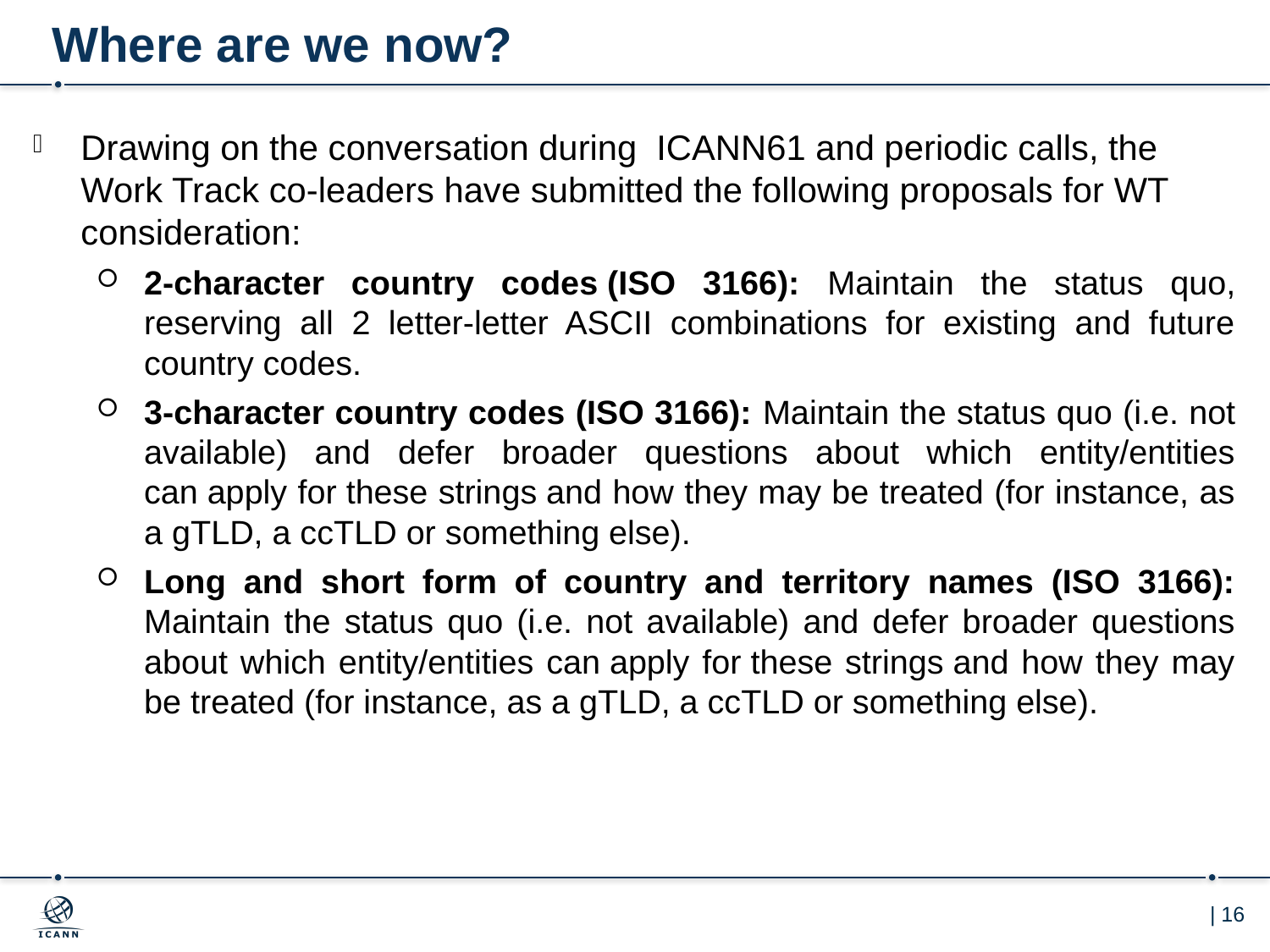

# Where are we now?
Drawing on the conversation during  ICANN61 and periodic calls, the Work Track co-leaders have submitted the following proposals for WT consideration:
2-character country codes (ISO 3166): Maintain the status quo, reserving all 2 letter-letter ASCII combinations for existing and future country codes.
3-character country codes (ISO 3166): Maintain the status quo (i.e. not available) and defer broader questions about which entity/entities can apply for these strings and how they may be treated (for instance, as a gTLD, a ccTLD or something else).
Long and short form of country and territory names (ISO 3166): Maintain the status quo (i.e. not available) and defer broader questions about which entity/entities can apply for these strings and how they may be treated (for instance, as a gTLD, a ccTLD or something else).